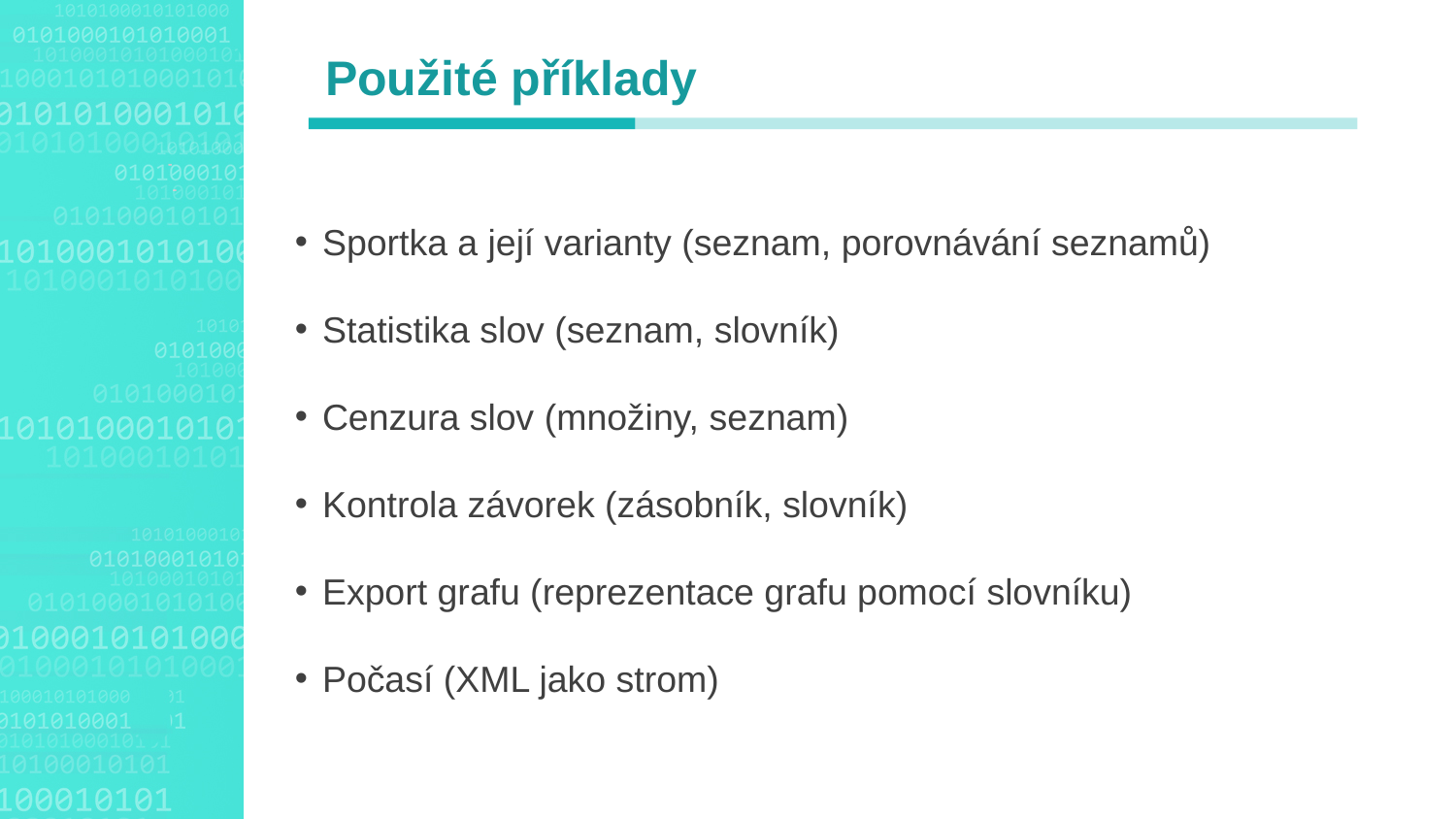

Použité příklady

Sportka a její varianty (seznam, porovnávání seznamů)

Statistika slov (seznam, slovník)

Cenzura slov (množiny, seznam)

Kontrola závorek (zásobník, slovník)

Export grafu (reprezentace grafu pomocí slovníku)

Počasí (XML jako strom)

Agenda Style